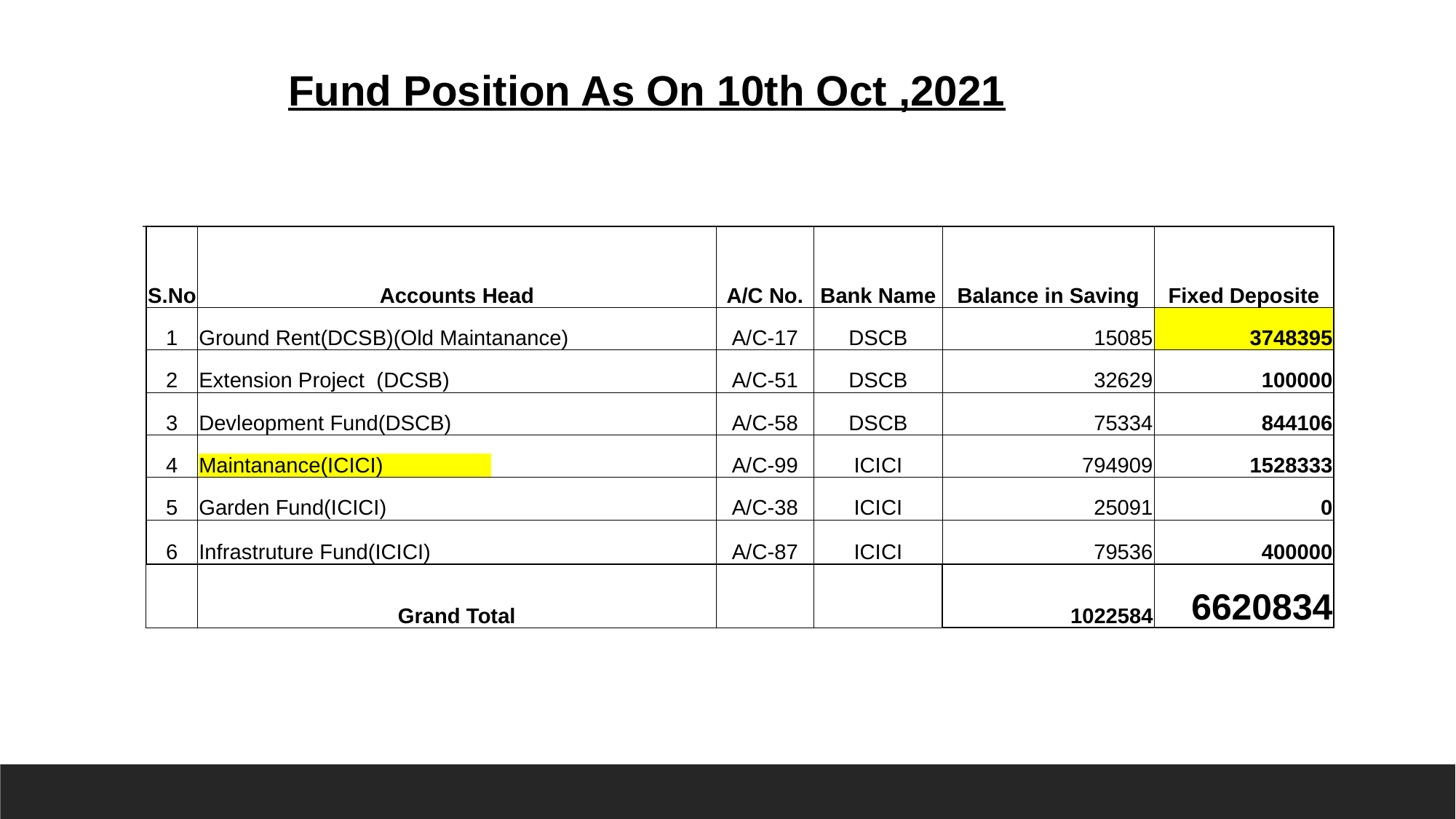

Fund Position As On 10th Oct ,2021

| S.No | Accounts Head | A/C No. | Bank Name | Balance in Saving | Fixed Deposite |
| --- | --- | --- | --- | --- | --- |
| 1 | Ground Rent(DCSB)(Old Maintanance) | A/C-17 | DSCB | 15085 | 3748395 |
| 2 | Extension Project (DCSB) | A/C-51 | DSCB | 32629 | 100000 |
| 3 | Devleopment Fund(DSCB) | A/C-58 | DSCB | 75334 | 844106 |
| 4 | Maintanance(ICICI) | A/C-99 | ICICI | 794909 | 1528333 |
| 5 | Garden Fund(ICICI) | A/C-38 | ICICI | 25091 | 0 |
| 6 | Infrastruture Fund(ICICI) | A/C-87 | ICICI | 79536 | 400000 |
|  | Grand Total |  |  | 1022584 | 6620834 |